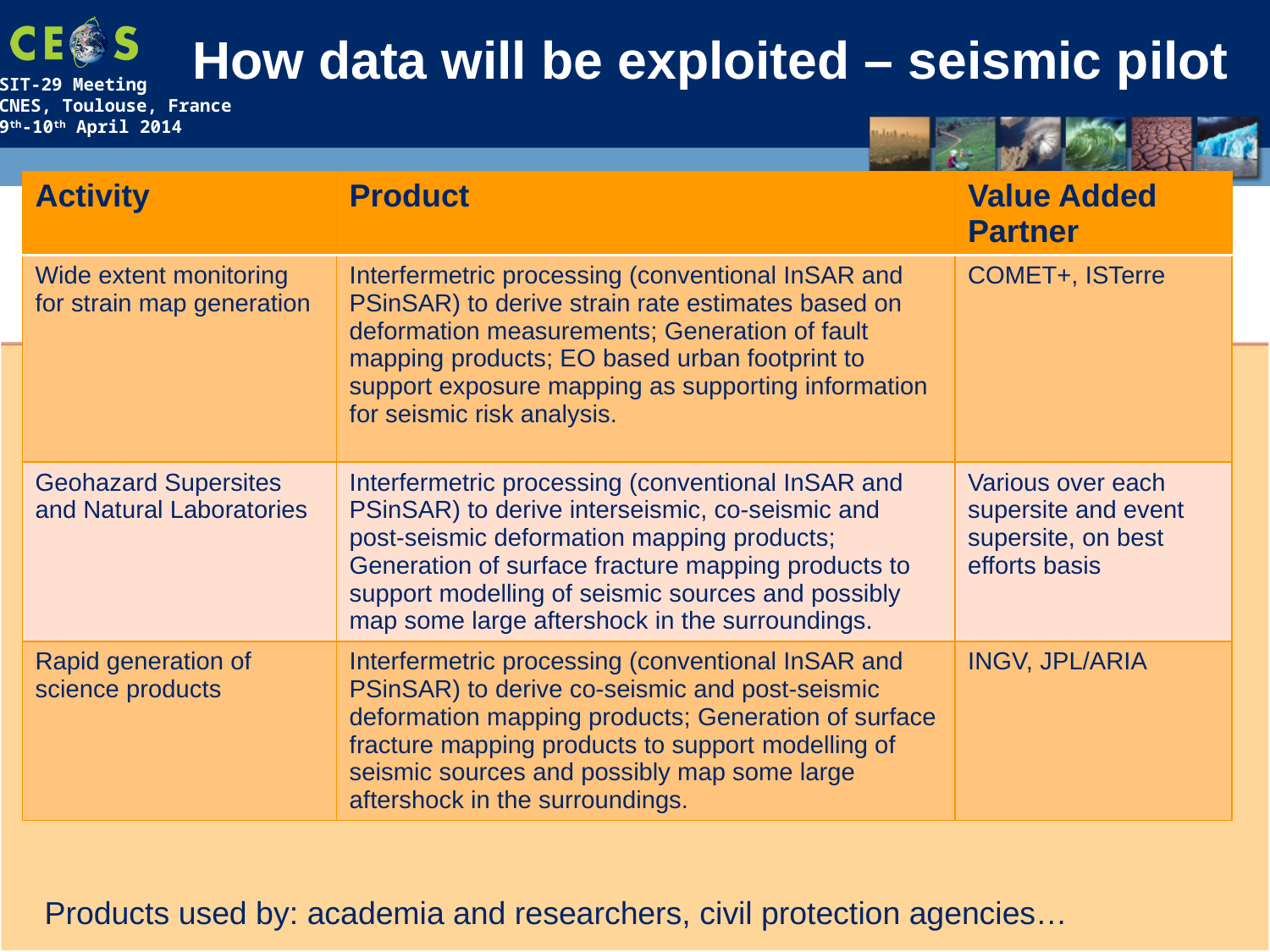

How data will be exploited – seismic pilot

| Activity | Product | Value Added Partner |
| --- | --- | --- |
| Wide extent monitoring for strain map generation | Interfermetric processing (conventional InSAR and PSinSAR) to derive strain rate estimates based on deformation measurements; Generation of fault mapping products; EO based urban footprint to support exposure mapping as supporting information for seismic risk analysis. | COMET+, ISTerre |
| Geohazard Supersites and Natural Laboratories | Interfermetric processing (conventional InSAR and PSinSAR) to derive interseismic, co-seismic and post-seismic deformation mapping products; Generation of surface fracture mapping products to support modelling of seismic sources and possibly map some large aftershock in the surroundings. | Various over each supersite and event supersite, on best efforts basis |
| Rapid generation of science products | Interfermetric processing (conventional InSAR and PSinSAR) to derive co-seismic and post-seismic deformation mapping products; Generation of surface fracture mapping products to support modelling of seismic sources and possibly map some large aftershock in the surroundings. | INGV, JPL/ARIA |
Products used by: academia and researchers, civil protection agencies…